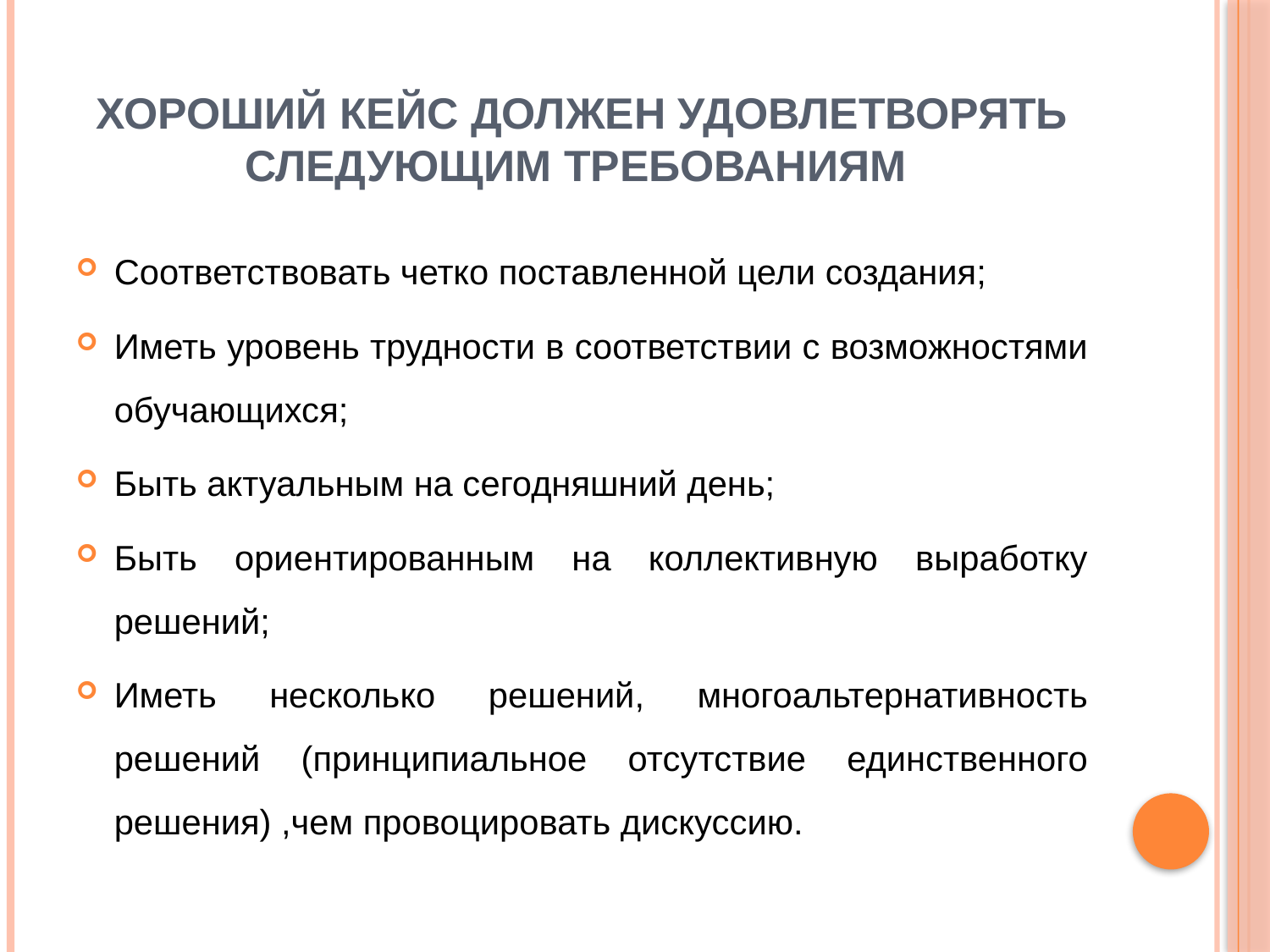

# Хороший кейс должен удовлетворять следующим требованиям
Соответствовать четко поставленной цели создания;
Иметь уровень трудности в соответствии с возможностями обучающихся;
Быть актуальным на сегодняшний день;
Быть ориентированным на коллективную выработку решений;
Иметь несколько решений, многоальтернативность решений (принципиальное отсутствие единственного решения) ,чем провоцировать дискуссию.